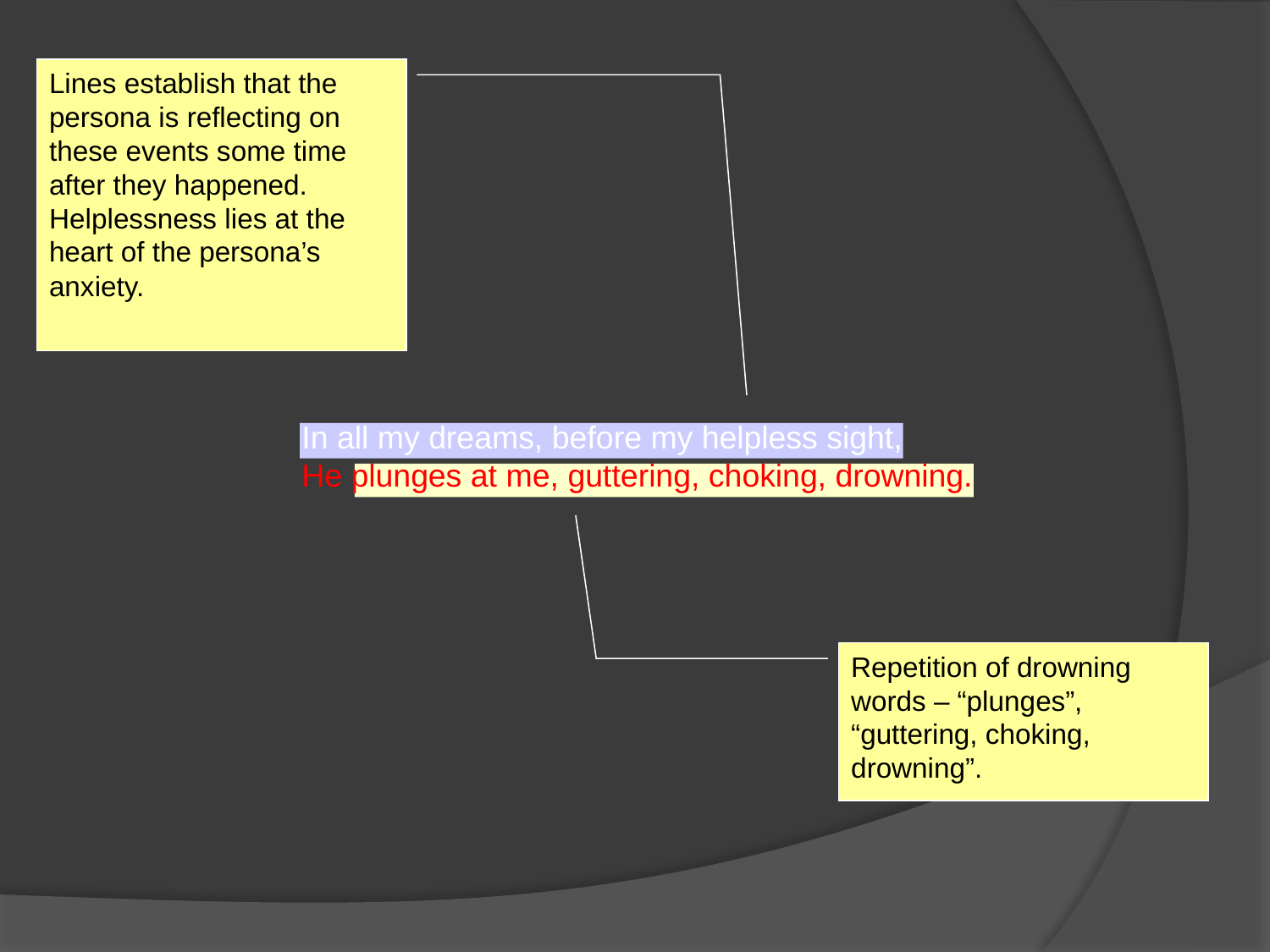

Lines establish that the persona is reflecting on these events some time after they happened. Helplessness lies at the heart of the persona’s anxiety.
In all my dreams, before my helpless sight,
He plunges at me, guttering, choking, drowning.

Repetition of drowning words – “plunges”, “guttering, choking, drowning”.